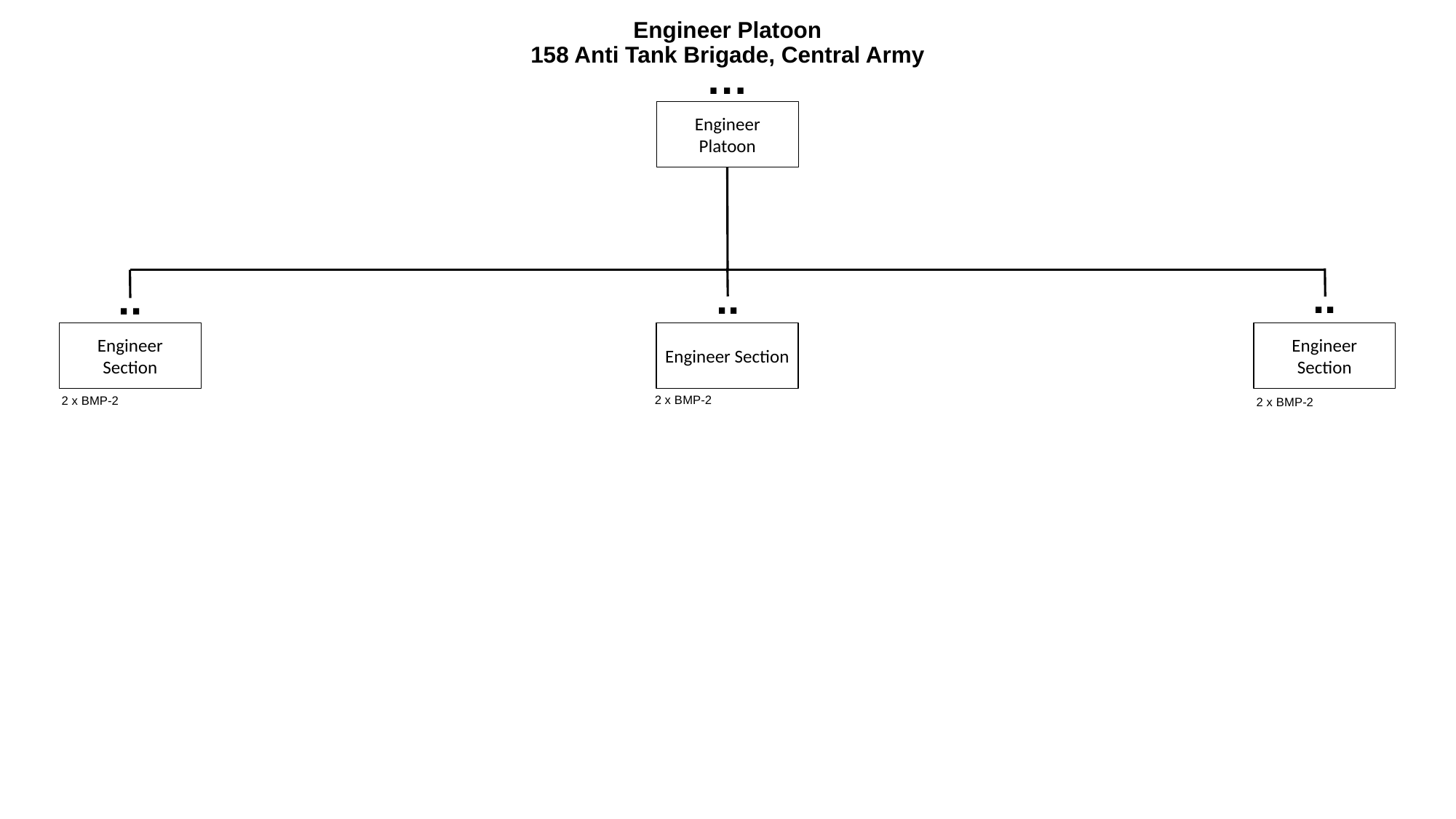

# Engineer Platoon 158 Anti Tank Brigade, Central Army
…
Engineer
Platoon
..
..
..
Engineer
Section
Engineer Section
Engineer
Section
2 x BMP-2
2 x BMP-2
2 x BMP-2